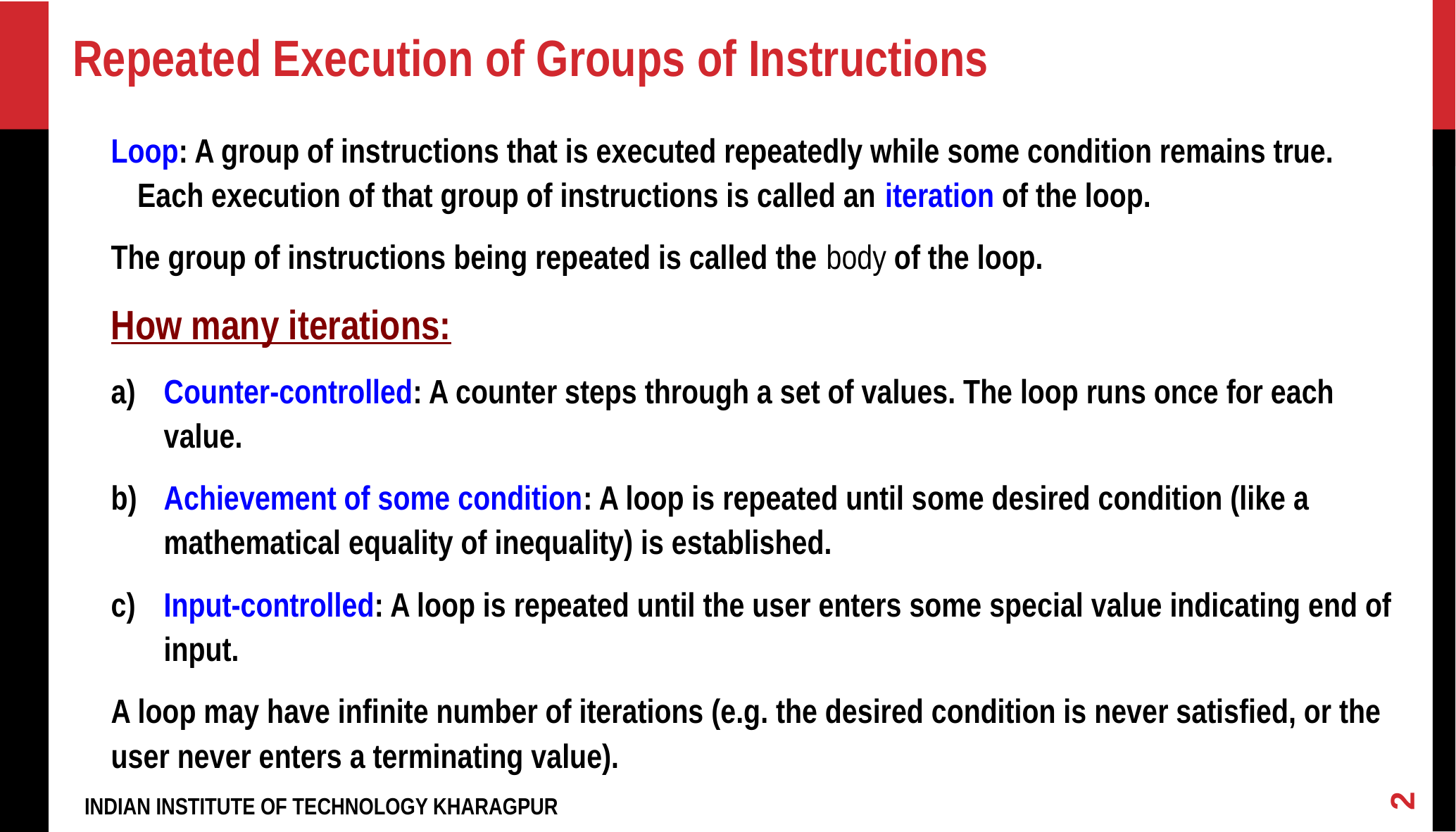

# Repeated Execution of Groups of Instructions
Loop: A group of instructions that is executed repeatedly while some condition remains true. Each execution of that group of instructions is called an iteration of the loop.
The group of instructions being repeated is called the body of the loop.
How many iterations:
Counter-controlled: A counter steps through a set of values. The loop runs once for each value.
Achievement of some condition: A loop is repeated until some desired condition (like a mathematical equality of inequality) is established.
Input-controlled: A loop is repeated until the user enters some special value indicating end of input.
A loop may have infinite number of iterations (e.g. the desired condition is never satisfied, or the user never enters a terminating value).
2
INDIAN INSTITUTE OF TECHNOLOGY KHARAGPUR